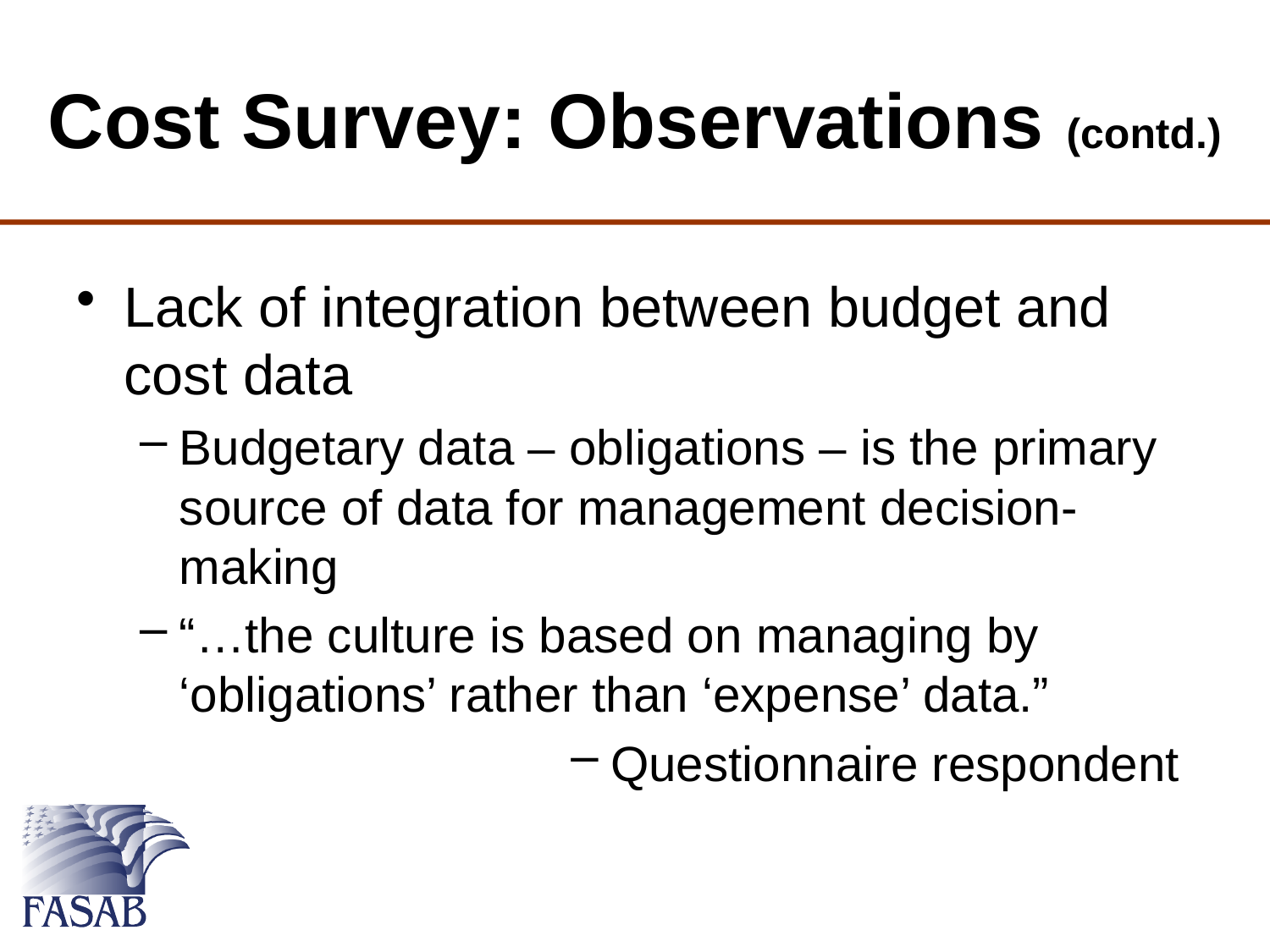

# Cost Survey: Observations (contd.)
Lack of integration between budget and cost data
Budgetary data – obligations – is the primary source of data for management decision-making
“…the culture is based on managing by ‘obligations’ rather than ‘expense’ data.”
Questionnaire respondent